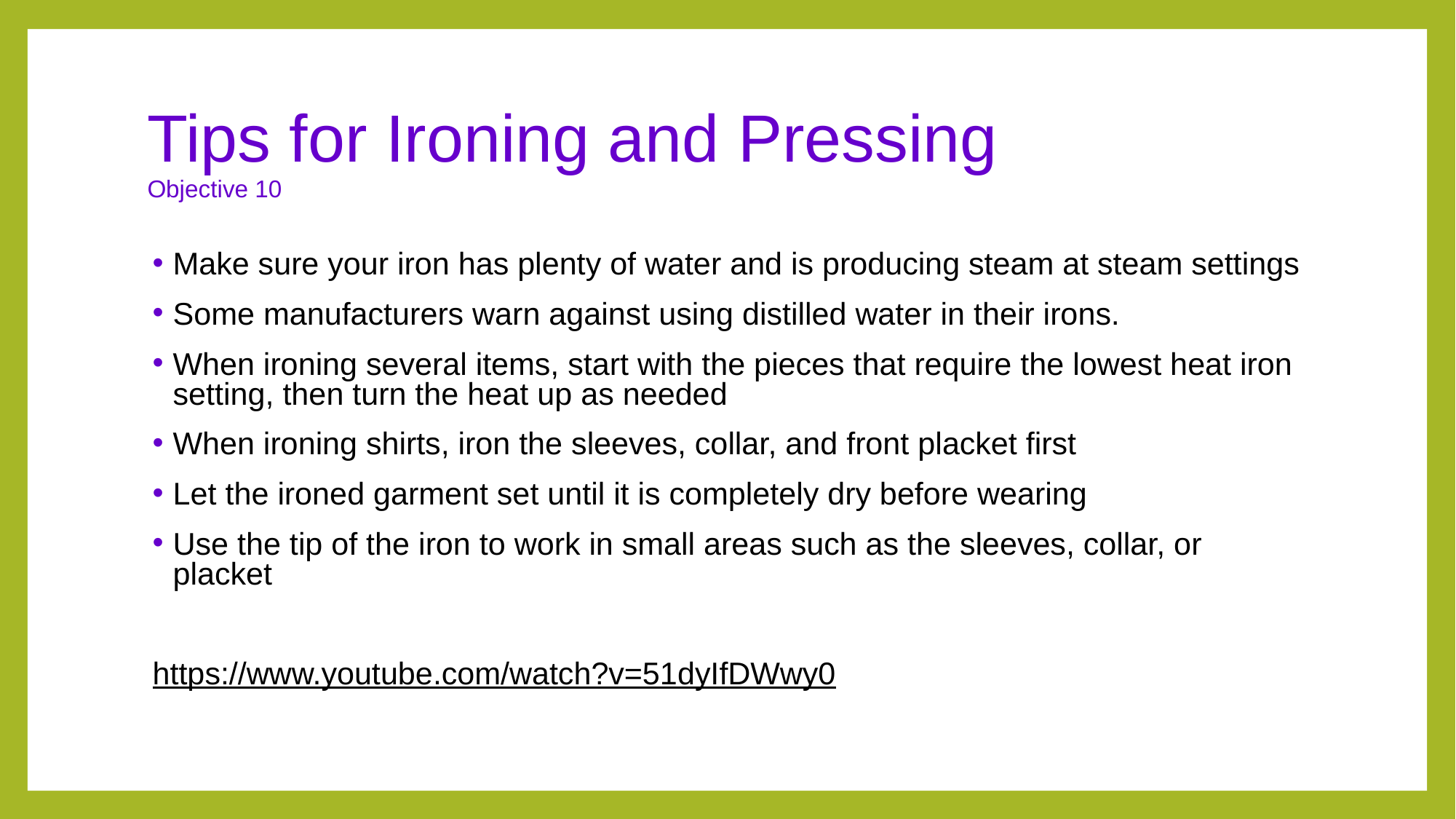

# Tips for Ironing and Pressing Objective 10
Make sure your iron has plenty of water and is producing steam at steam settings
Some manufacturers warn against using distilled water in their irons.
When ironing several items, start with the pieces that require the lowest heat iron setting, then turn the heat up as needed
When ironing shirts, iron the sleeves, collar, and front placket first
Let the ironed garment set until it is completely dry before wearing
Use the tip of the iron to work in small areas such as the sleeves, collar, or placket

https://www.youtube.com/watch?v=51dyIfDWwy0